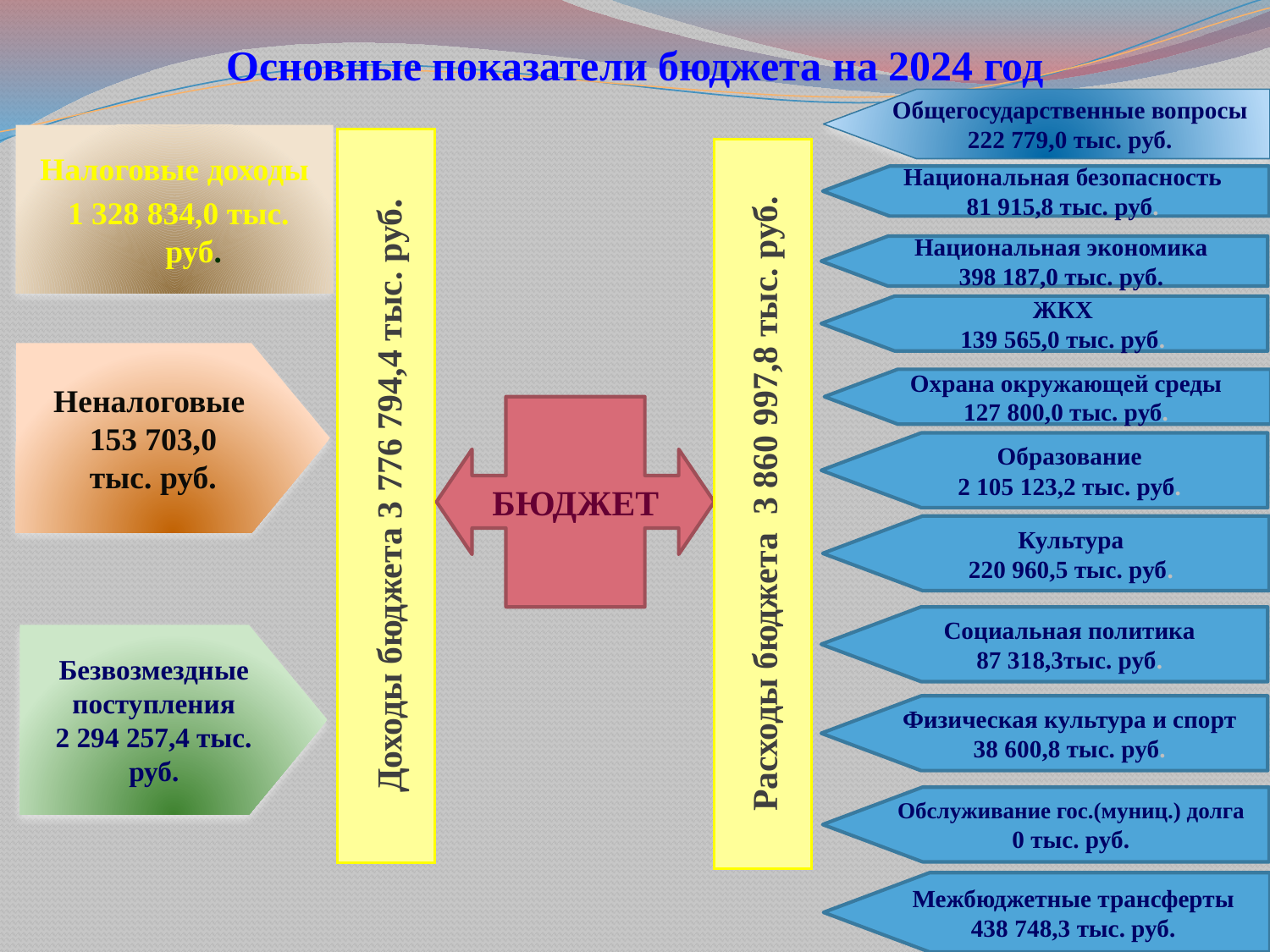

# Основные показатели бюджета на 2024 год
Общегосударственные вопросы
222 779,0 тыс. руб.
Налоговые доходы
 1 328 834,0 тыс. руб.
Доходы бюджета 3 776 794,4 тыс. руб.
Расходы бюджета  3 860 997,8 тыс. руб.
Национальная безопасность
81 915,8 тыс. руб.

Национальная экономика
398 187,0 тыс. руб.
.
ЖКХ
139 565,0 тыс. руб.
Неналоговые
153 703,0
тыс. руб.
БЮДЖЕТ
Охрана окружающей среды
127 800,0 тыс. руб.
Образование
2 105 123,2 тыс. руб.
Культура
220 960,5 тыс. руб.
Социальная политика
87 318,3тыс. руб.
Безвозмездные поступления
2 294 257,4 тыс. руб.
Физическая культура и спорт
38 600,8 тыс. руб.
Обслуживание гос.(муниц.) долга
0 тыс. руб.
Межбюджетные трансферты
438 748,3 тыс. руб.